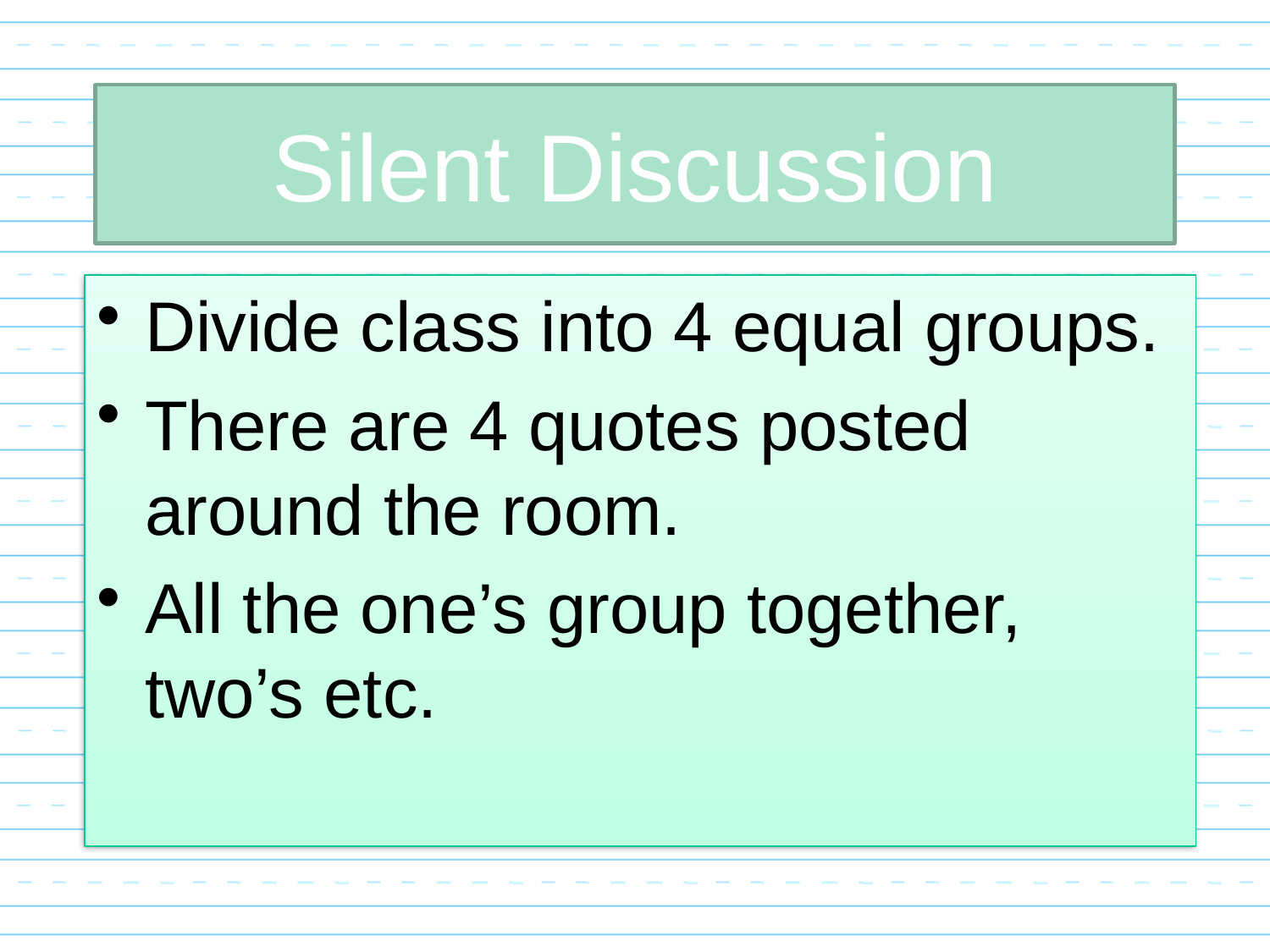

# Silent Discussion
Divide class into 4 equal groups.
There are 4 quotes posted around the room.
All the one’s group together, two’s etc.